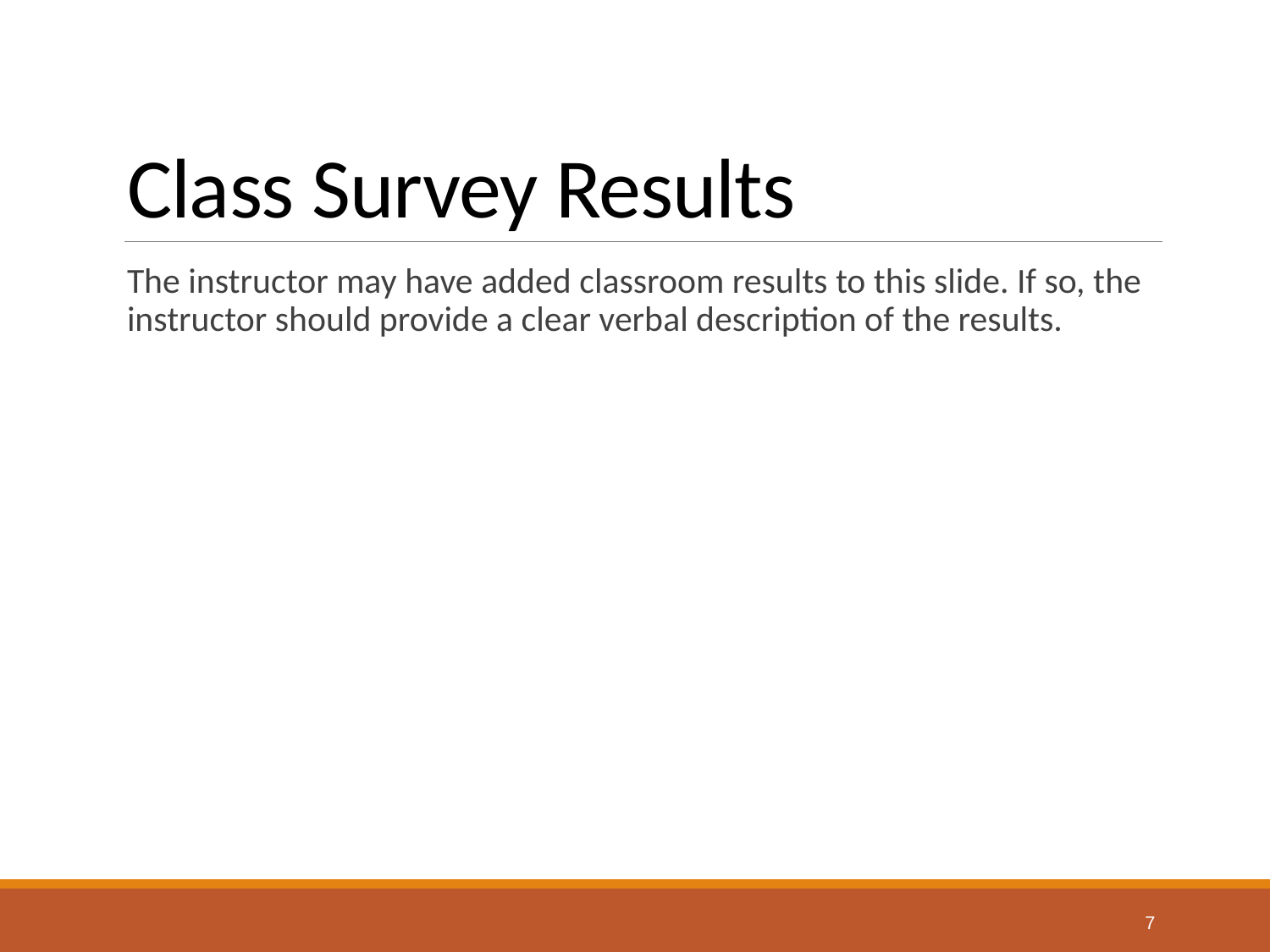

# Class Survey Results
The instructor may have added classroom results to this slide. If so, the instructor should provide a clear verbal description of the results.
7